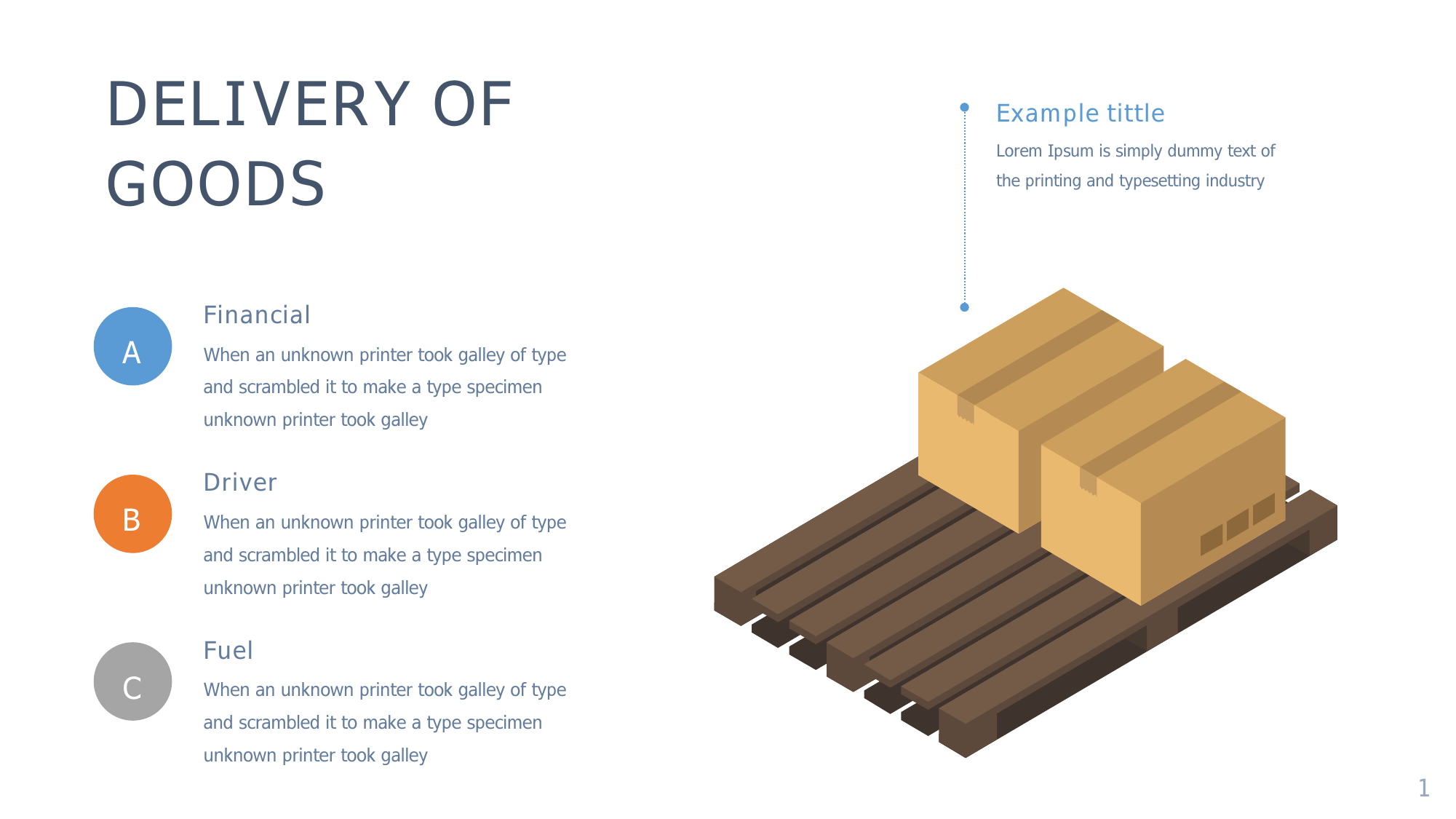

DELIVERY OF GOODS
Example tittle
Lorem Ipsum is simply dummy text of the printing and typesetting industry
Financial
When an unknown printer took galley of type and scrambled it to make a type specimen unknown printer took galley

A
Driver
When an unknown printer took galley of type and scrambled it to make a type specimen unknown printer took galley
B
Fuel
When an unknown printer took galley of type and scrambled it to make a type specimen unknown printer took galley
C